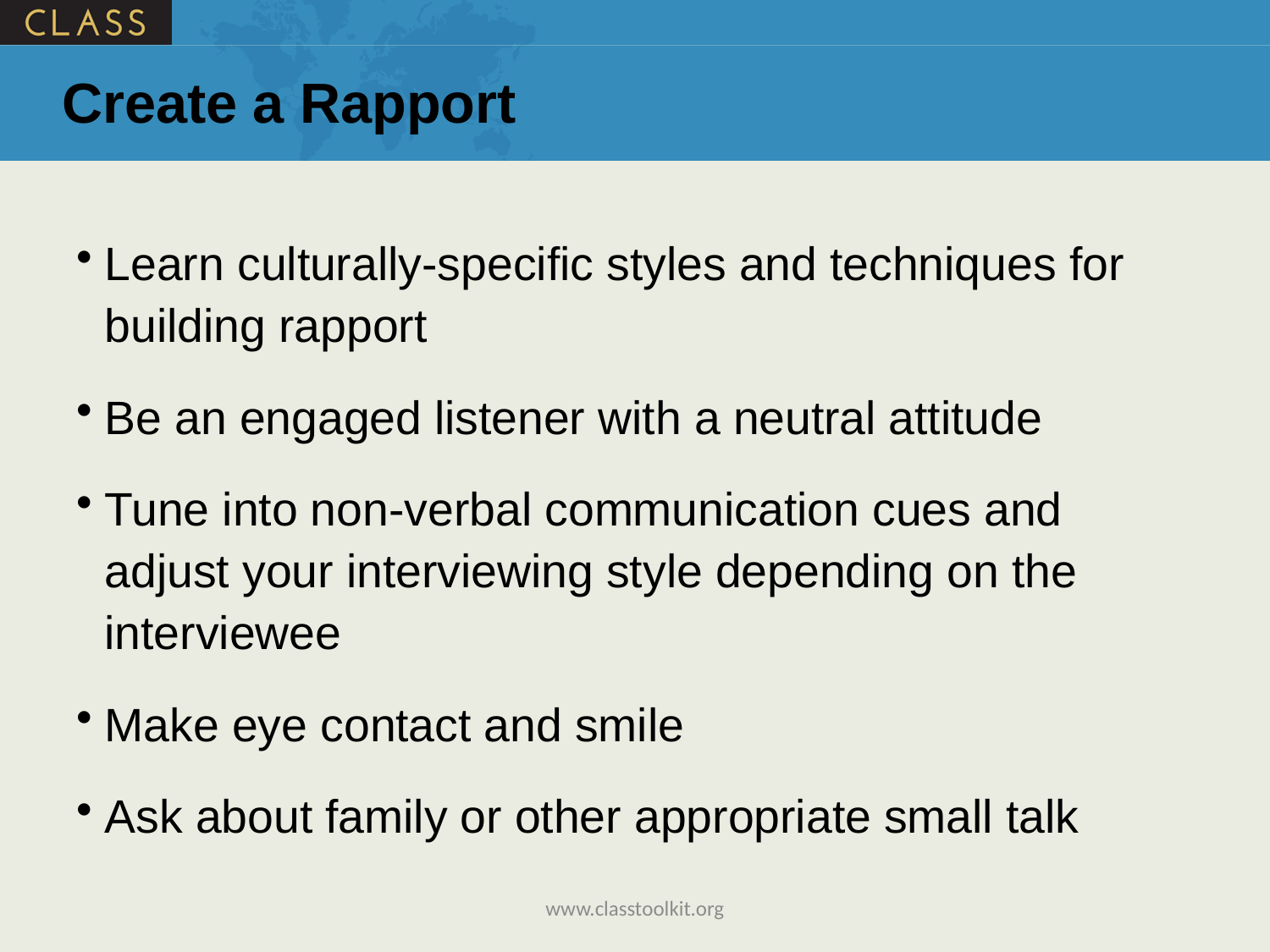

# Create a Rapport
Learn culturally-specific styles and techniques for building rapport
Be an engaged listener with a neutral attitude
Tune into non-verbal communication cues and adjust your interviewing style depending on the interviewee
Make eye contact and smile
Ask about family or other appropriate small talk

www.classtoolkit.org